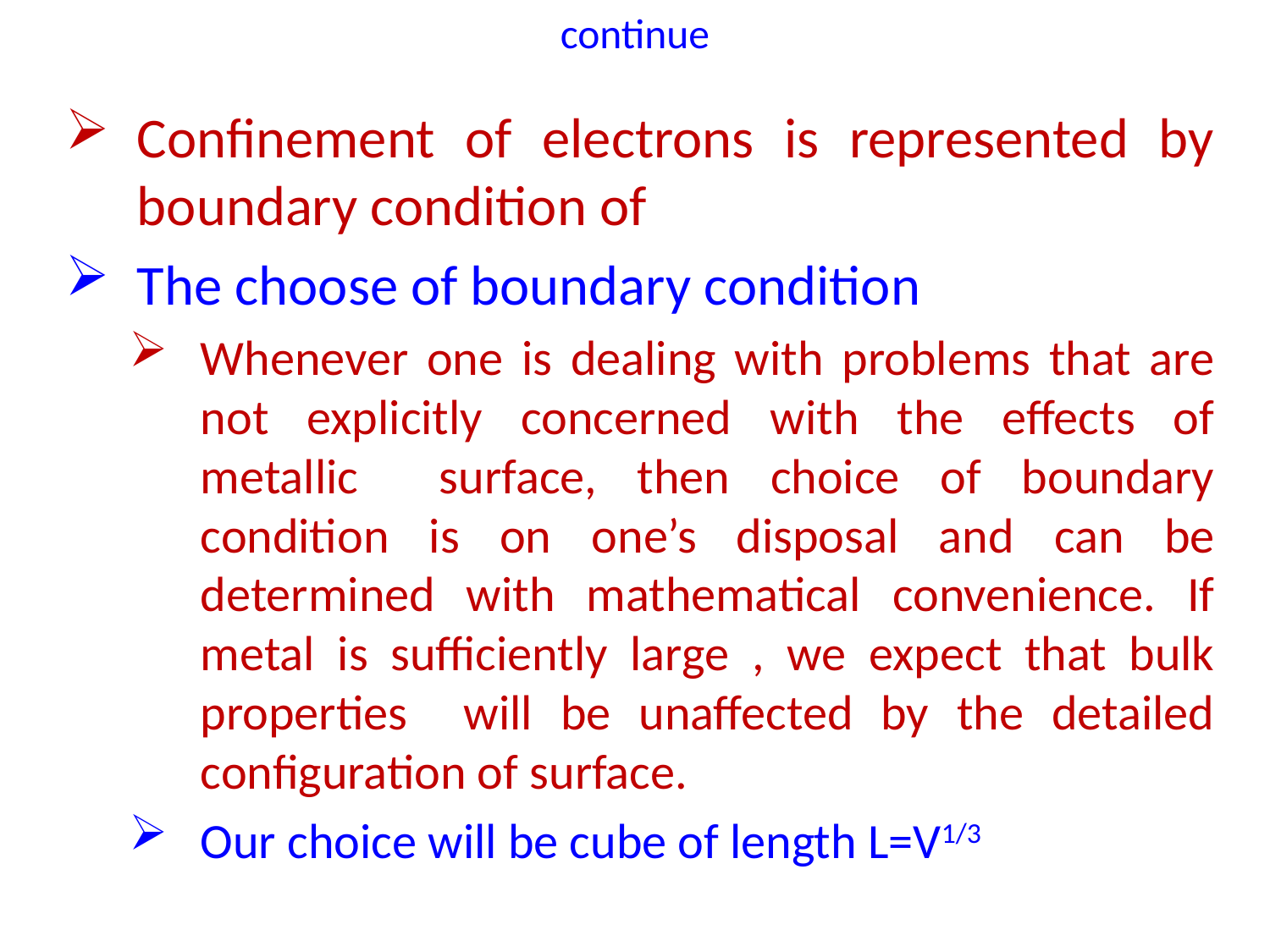

# continue
Confinement of electrons is represented by boundary condition of
The choose of boundary condition
Whenever one is dealing with problems that are not explicitly concerned with the effects of metallic  surface, then choice of boundary condition is on one’s disposal and can be determined with mathematical convenience. If metal is sufficiently large , we expect that bulk properties  will be unaffected by the detailed configuration of surface.
Our choice will be cube of length L=V1/3